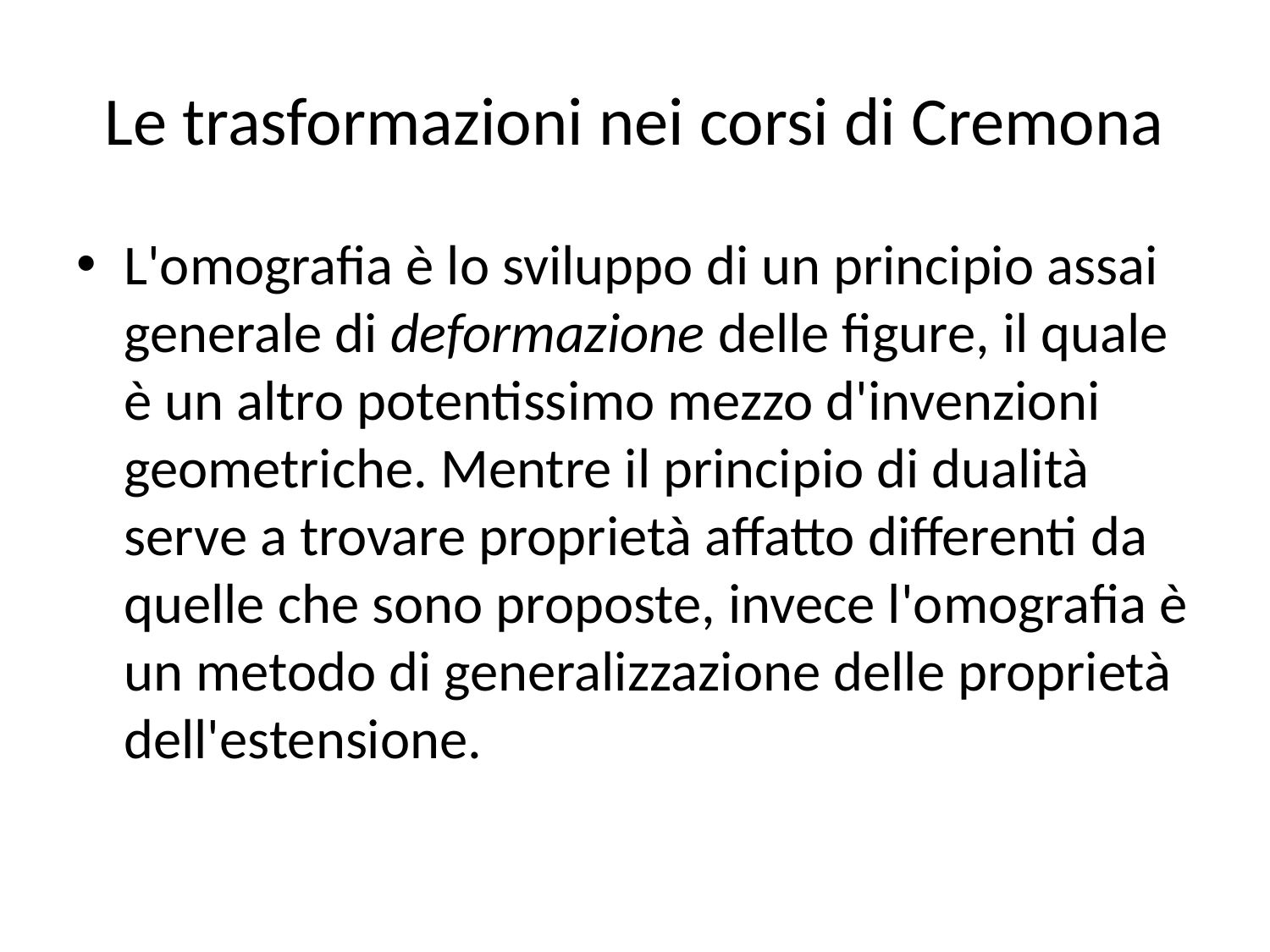

# Le trasformazioni nei corsi di Cremona
L'omografia è lo sviluppo di un principio assai generale di deformazione delle figure, il quale è un altro potentissimo mezzo d'invenzioni geometriche. Mentre il principio di dualità serve a trovare proprietà affatto differenti da quelle che sono proposte, invece l'omografia è un metodo di generalizzazione delle proprietà dell'estensione.